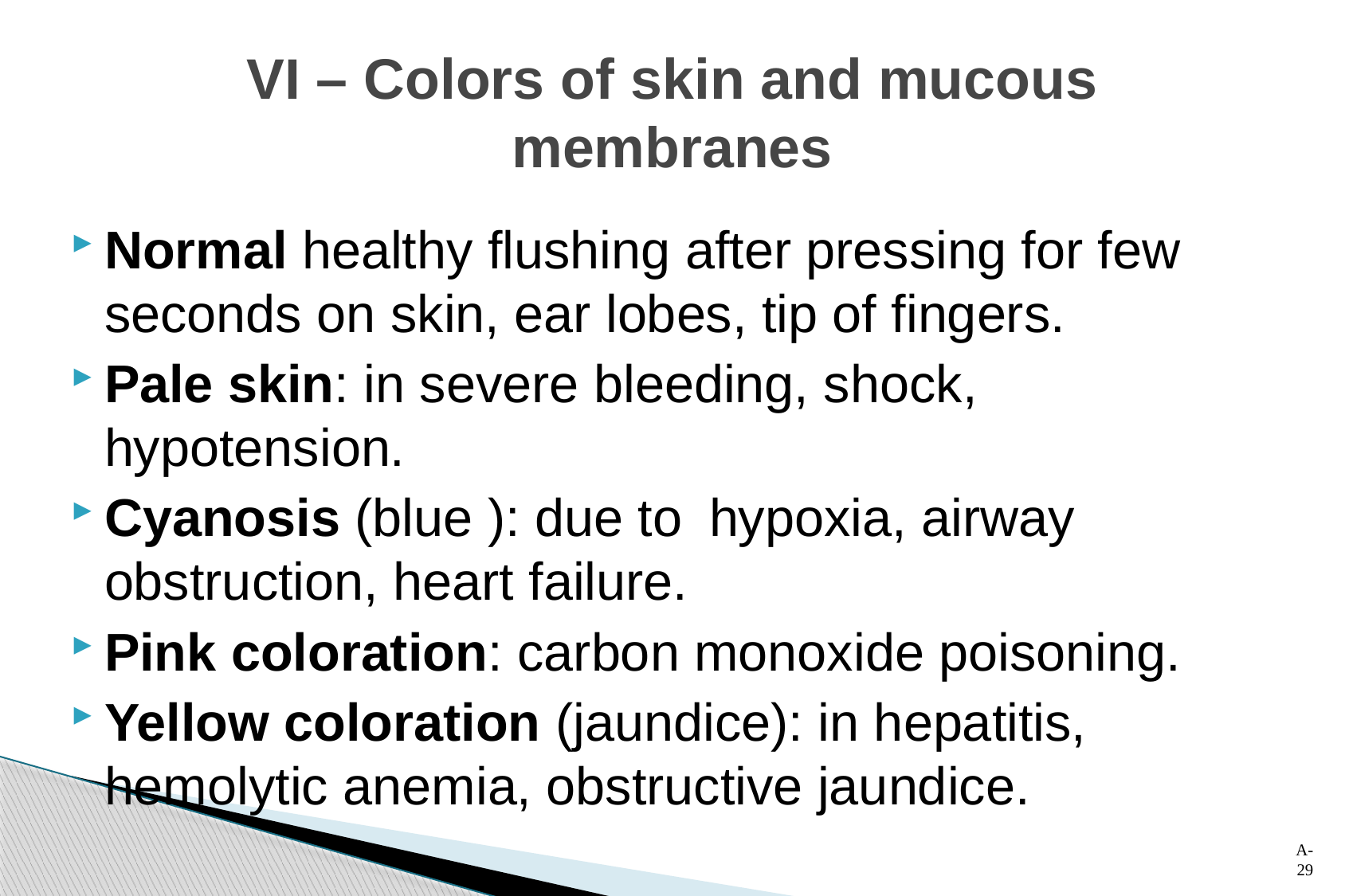

# VI – Colors of skin and mucous membranes

Normal healthy flushing after pressing for few seconds on skin, ear lobes, tip of fingers.
Pale skin: in severe bleeding, shock, hypotension.
Cyanosis (blue ): due to  hypoxia, airway obstruction, heart failure.
Pink coloration: carbon monoxide poisoning.
Yellow coloration (jaundice): in hepatitis, hemolytic anemia, obstructive jaundice.
A-29